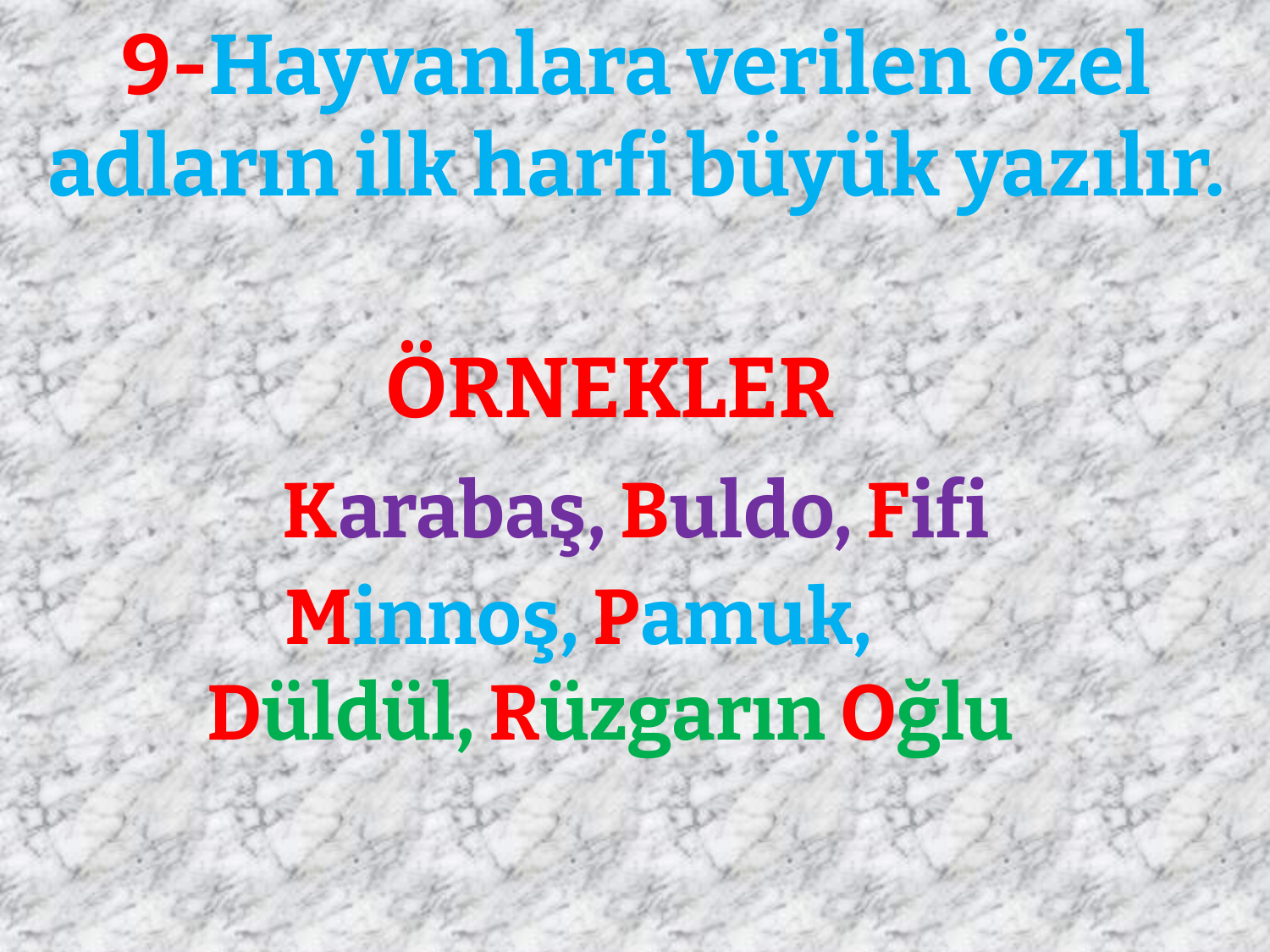

9-Hayvanlara verilen özel adların ilk harfi büyük yazılır.
ÖRNEKLER
Karabaş, Buldo, Fifi
Minnoş, Pamuk,
Düldül, Rüzgarın Oğlu